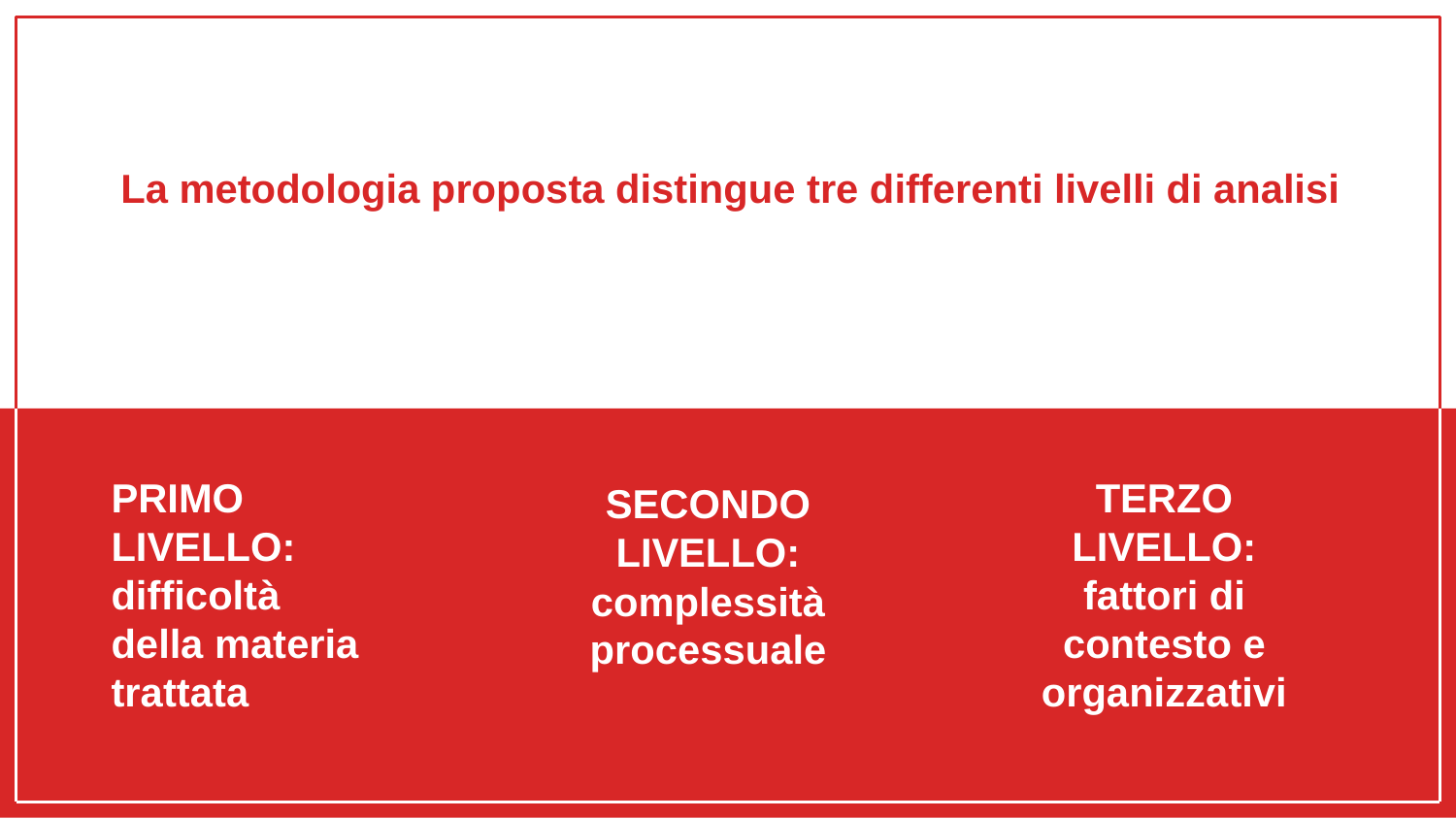

# La metodologia proposta distingue tre differenti livelli di analisi
SECONDO LIVELLO: complessità processuale
PRIMO LIVELLO: difficoltà
della materia trattata
TERZO LIVELLO: fattori di contesto e organizzativi